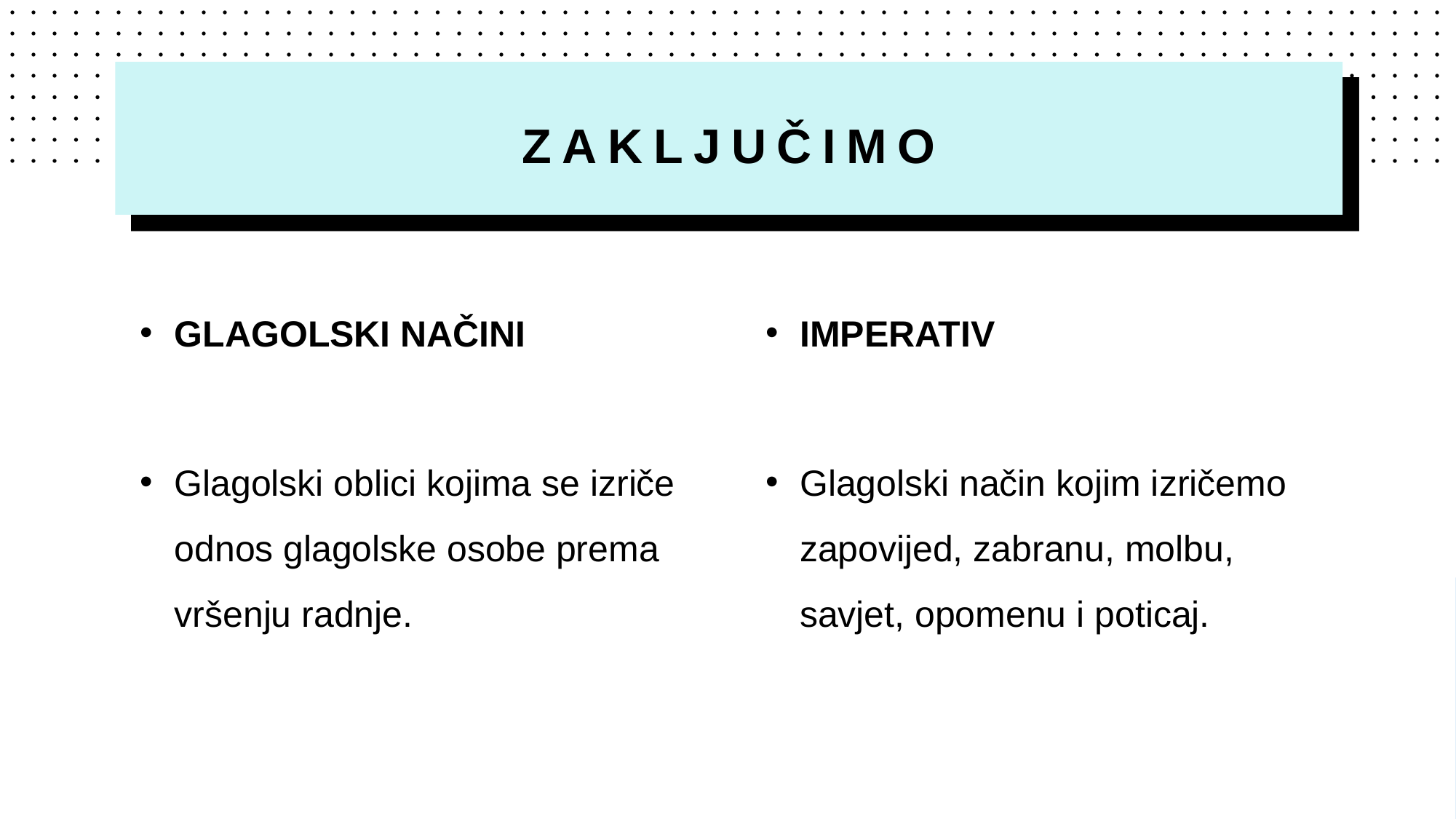

# zaključimo
GLAGOLSKI NAČINI

Glagolski oblici kojima se izriče odnos glagolske osobe prema vršenju radnje.
IMPERATIV

Glagolski način kojim izričemo zapovijed, zabranu, molbu, savjet, opomenu i poticaj.